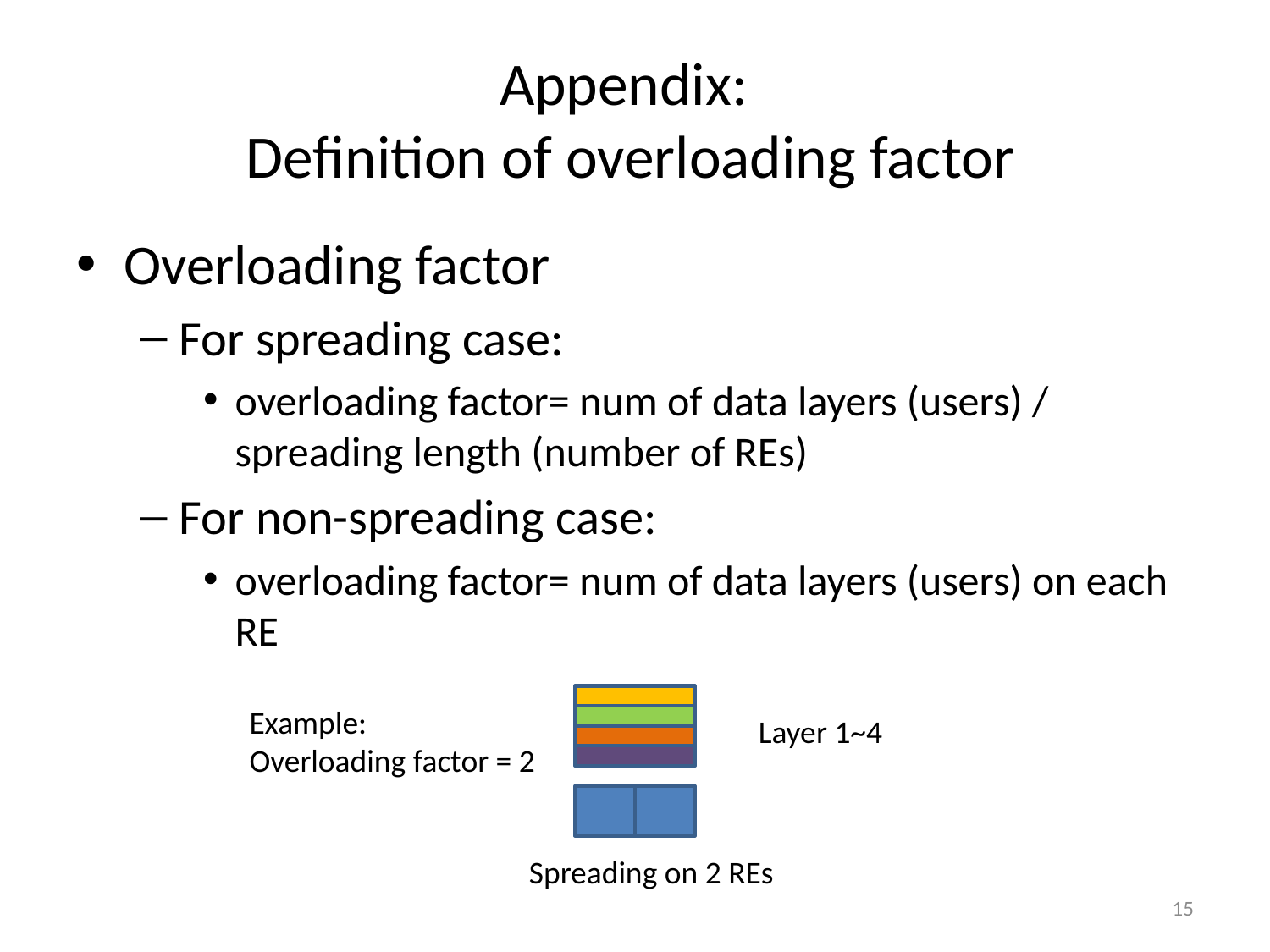

# Appendix: Definition of overloading factor
Overloading factor
For spreading case:
overloading factor= num of data layers (users) / spreading length (number of REs)
For non-spreading case:
overloading factor= num of data layers (users) on each RE

Example:
Overloading factor = 2
Layer 1~4

Spreading on 2 REs
15